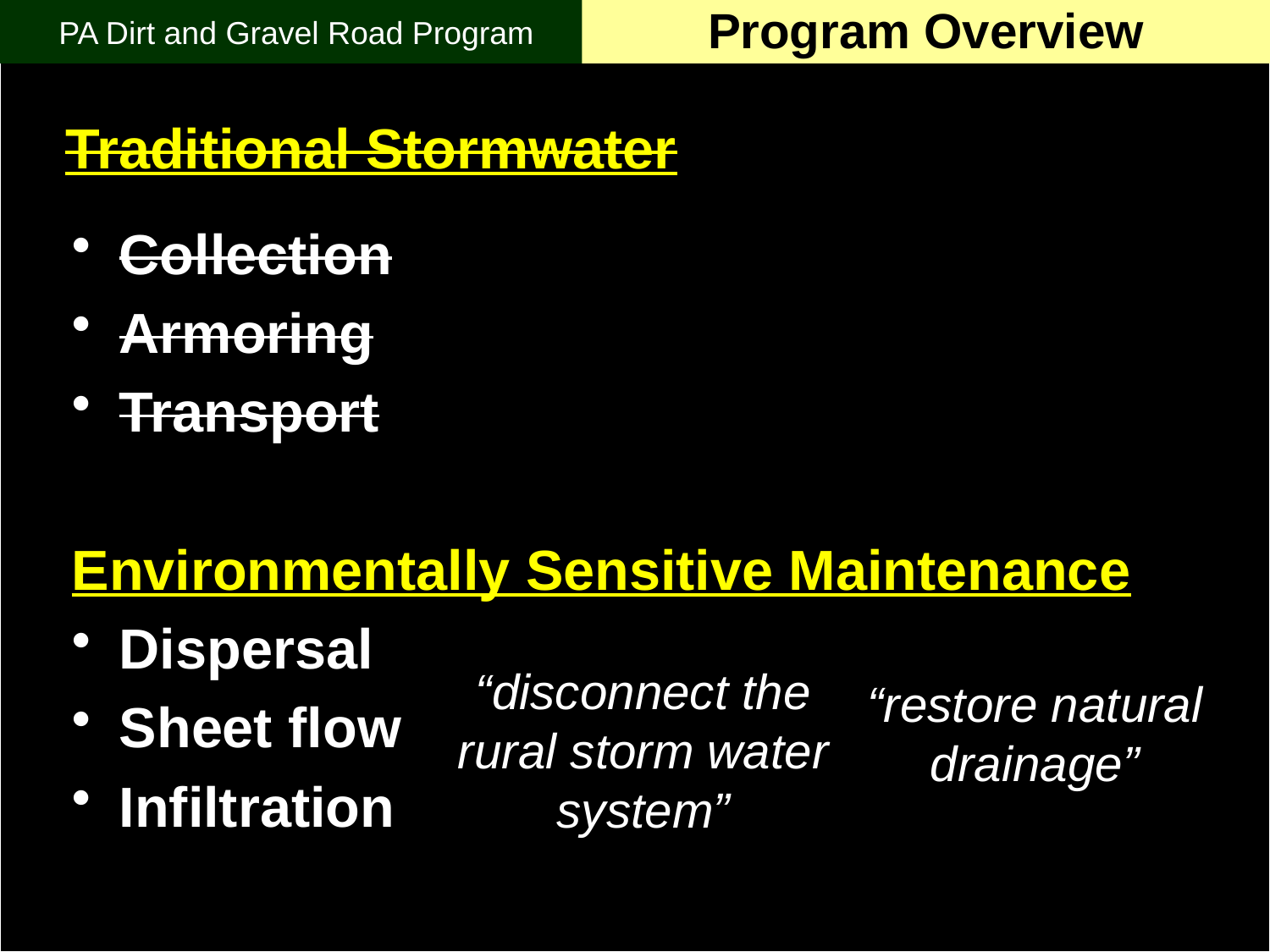

PA Dirt and Gravel Road Program
Program Overview
# Traditional Stormwater
Collection
Armoring
Transport

Environmentally Sensitive Maintenance
Dispersal
Sheet flow
Infiltration

“disconnect the rural storm water system”
“restore natural drainage”